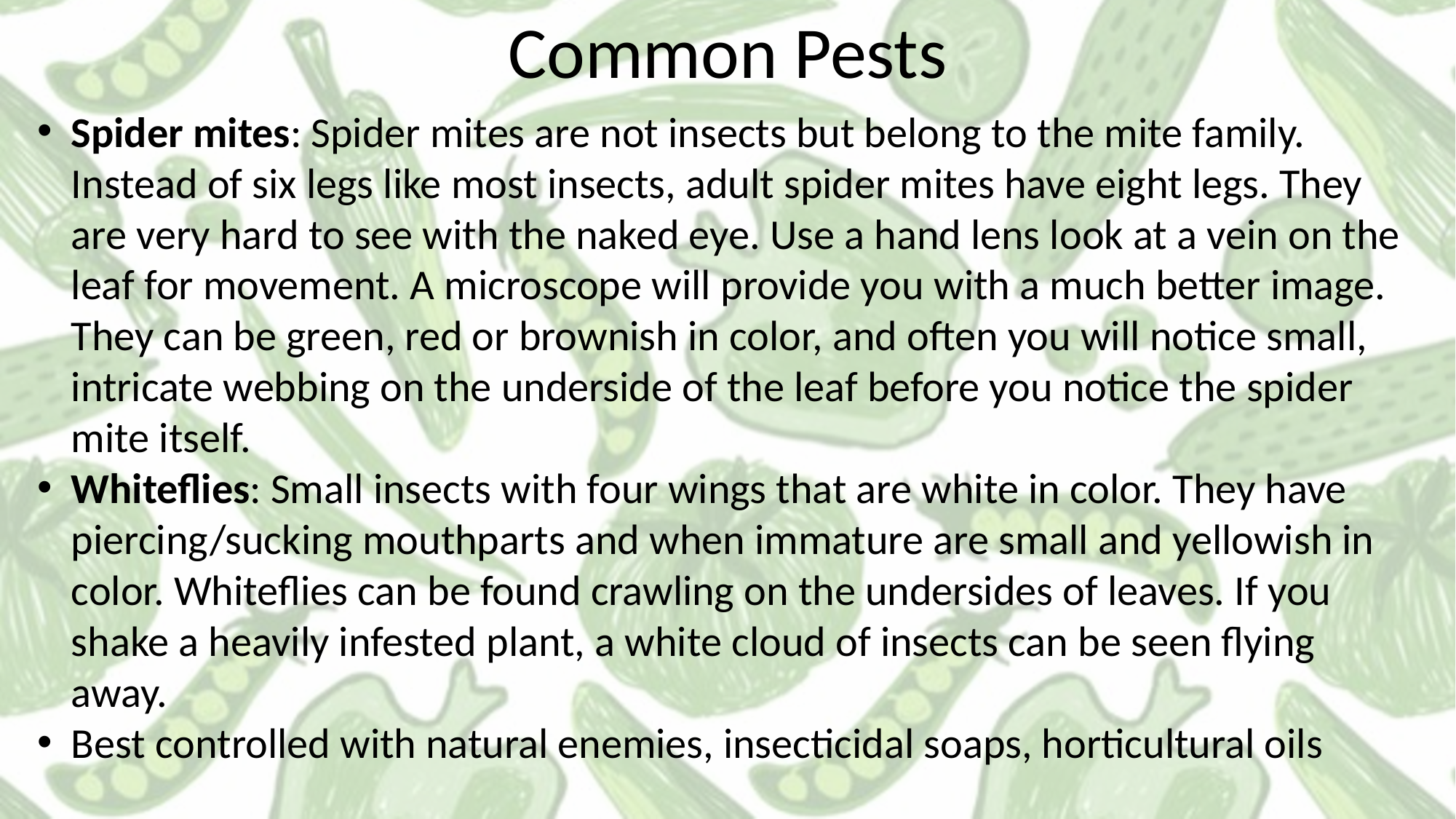

Common Pests
Spider mites: Spider mites are not insects but belong to the mite family. Instead of six legs like most insects, adult spider mites have eight legs. They are very hard to see with the naked eye. Use a hand lens look at a vein on the leaf for movement. A microscope will provide you with a much better image. They can be green, red or brownish in color, and often you will notice small, intricate webbing on the underside of the leaf before you notice the spider mite itself.
Whiteflies: Small insects with four wings that are white in color. They have piercing/sucking mouthparts and when immature are small and yellowish in color. Whiteflies can be found crawling on the undersides of leaves. If you shake a heavily infested plant, a white cloud of insects can be seen flying away.
Best controlled with natural enemies, insecticidal soaps, horticultural oils